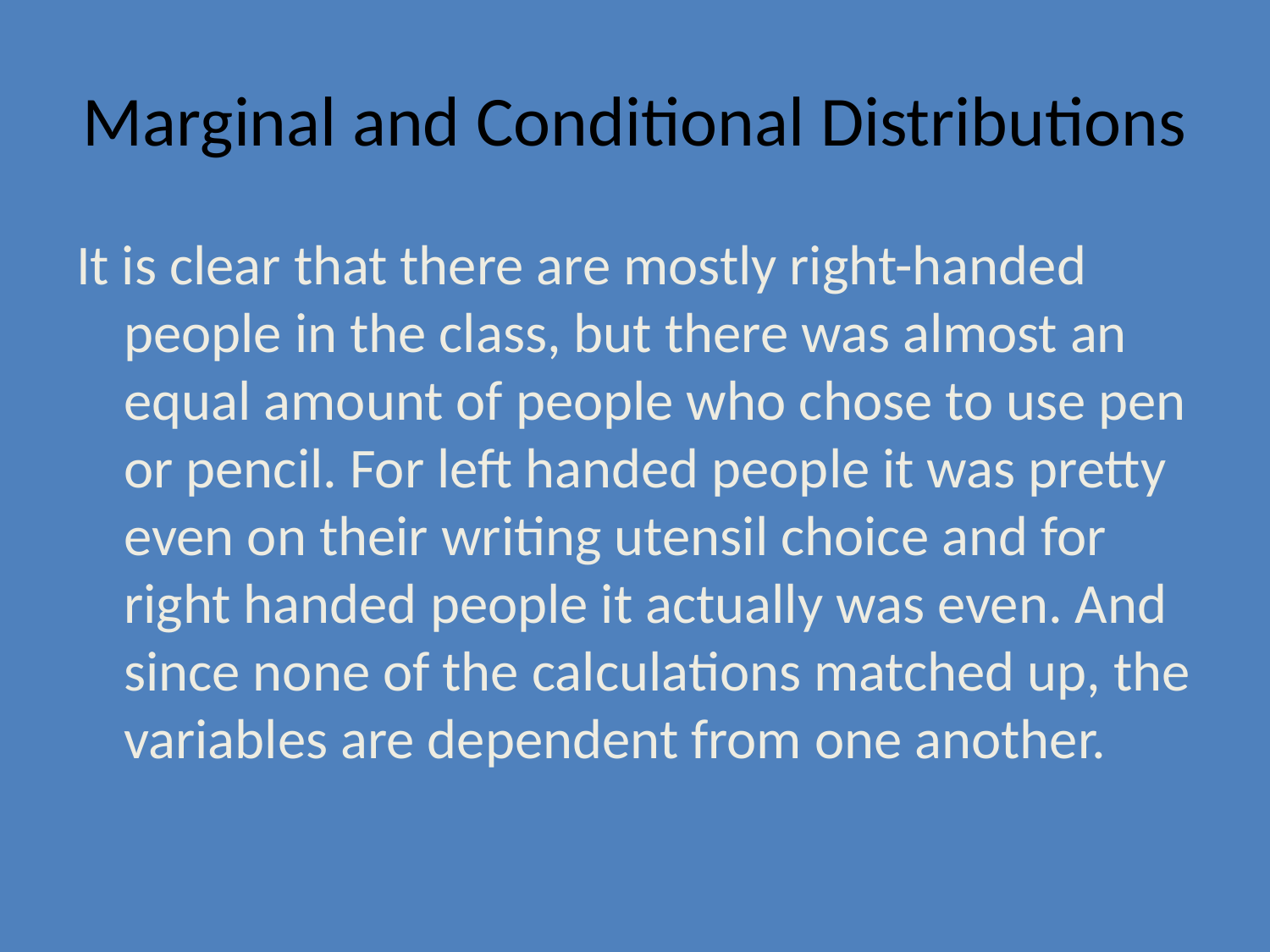

# Marginal and Conditional Distributions
It is clear that there are mostly right-handed people in the class, but there was almost an equal amount of people who chose to use pen or pencil. For left handed people it was pretty even on their writing utensil choice and for right handed people it actually was even. And since none of the calculations matched up, the variables are dependent from one another.